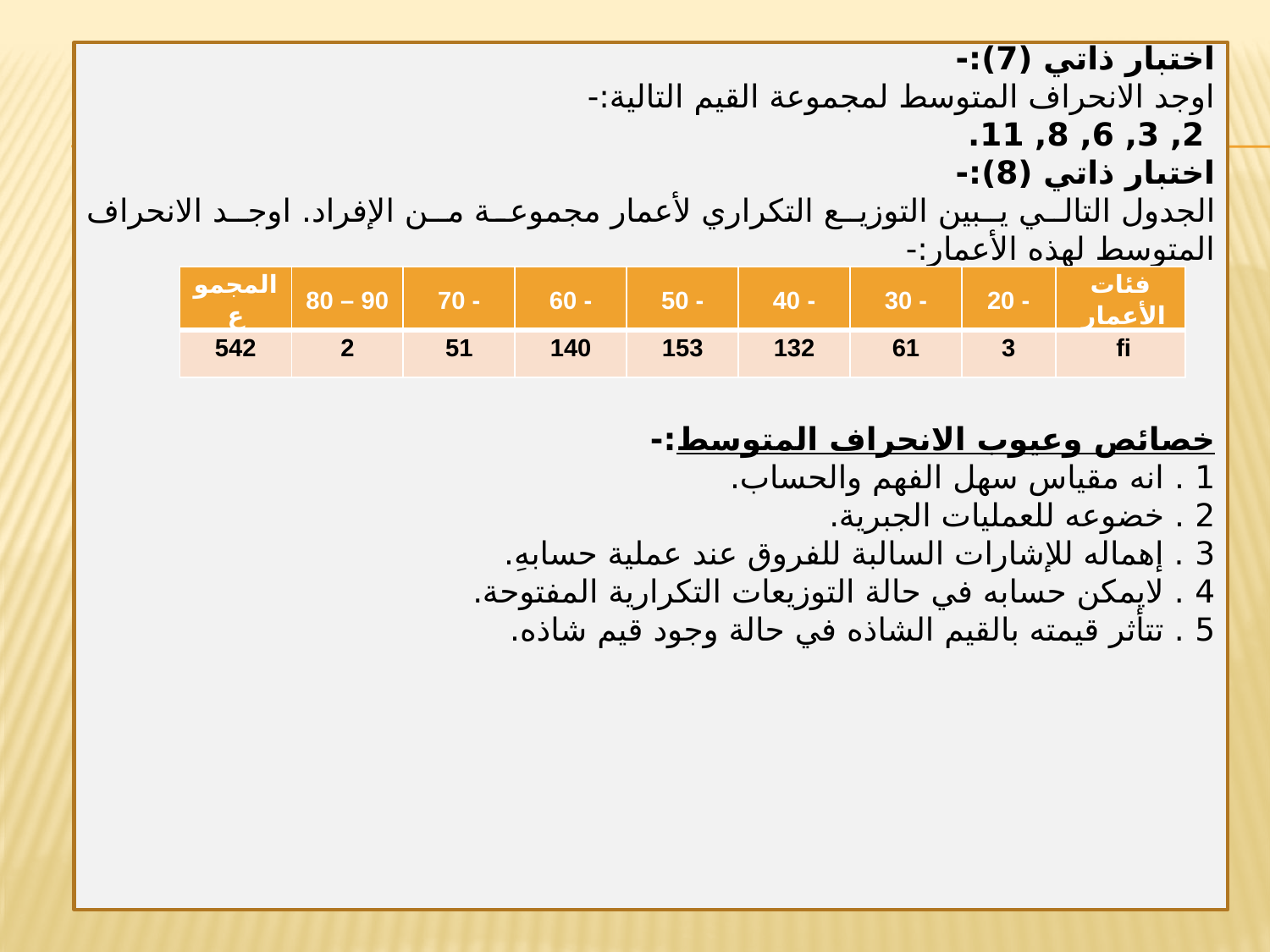

اختبار ذاتي (7):-
اوجد الانحراف المتوسط لمجموعة القيم التالية:-
 2, 3, 6, 8, 11.
اختبار ذاتي (8):-
الجدول التالي يبين التوزيع التكراري لأعمار مجموعة من الإفراد. اوجد الانحراف المتوسط لهذه الأعمار:-

خصائص وعيوب الانحراف المتوسط:-
1 . انه مقياس سهل الفهم والحساب.
2 . خضوعه للعمليات الجبرية.
3 . إهماله للإشارات السالبة للفروق عند عملية حسابهِ.
4 . لايمكن حسابه في حالة التوزيعات التكرارية المفتوحة.
5 . تتأثر قيمته بالقيم الشاذه في حالة وجود قيم شاذه.

| المجموع | 80 – 90 | 70 - | 60 - | 50 - | 40 - | 30 - | 20 - | فئات الأعمار |
| --- | --- | --- | --- | --- | --- | --- | --- | --- |
| 542 | 2 | 51 | 140 | 153 | 132 | 61 | 3 | fi |